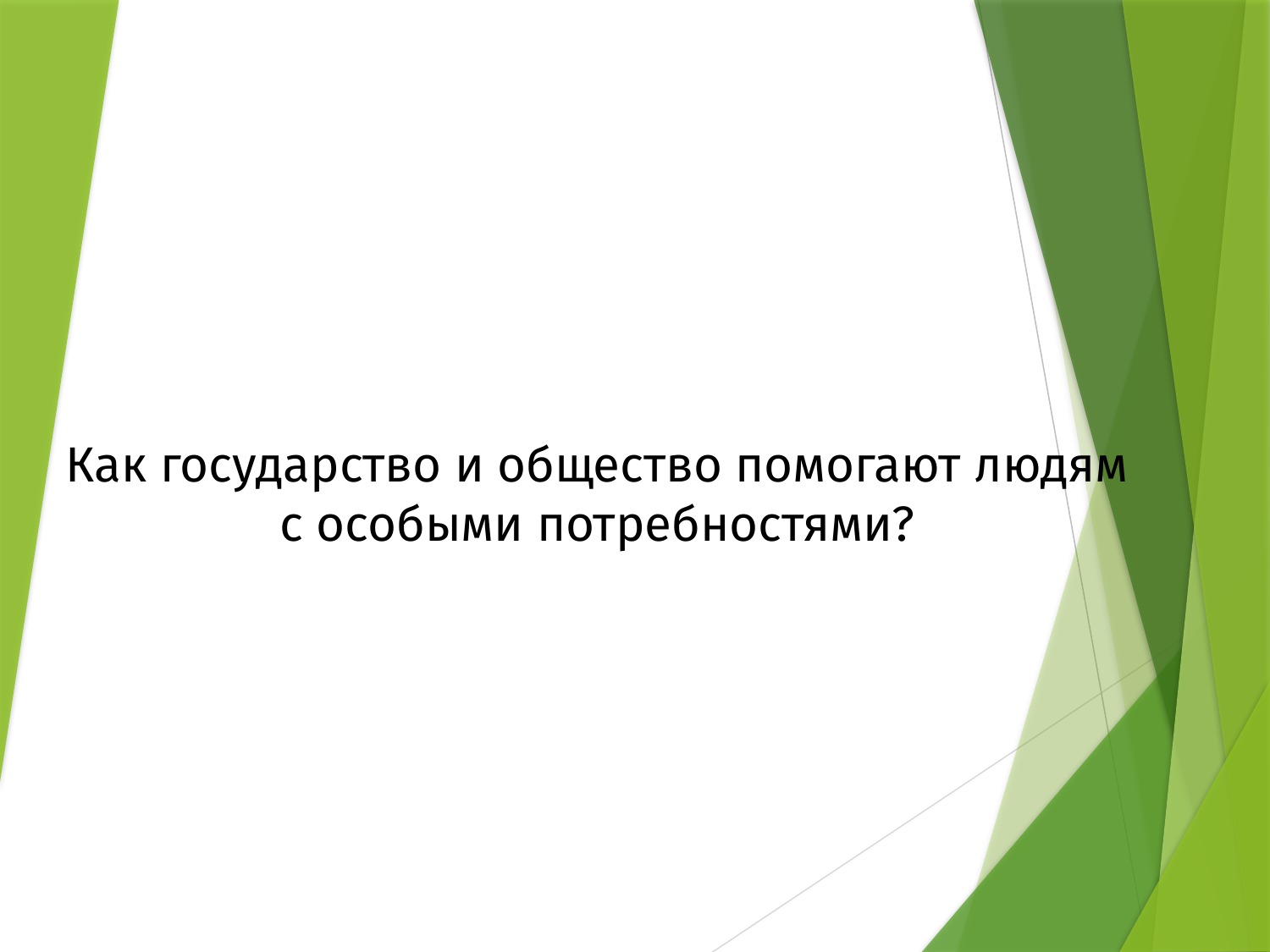

Как государство и общество помогают людям
с особыми потребностями?